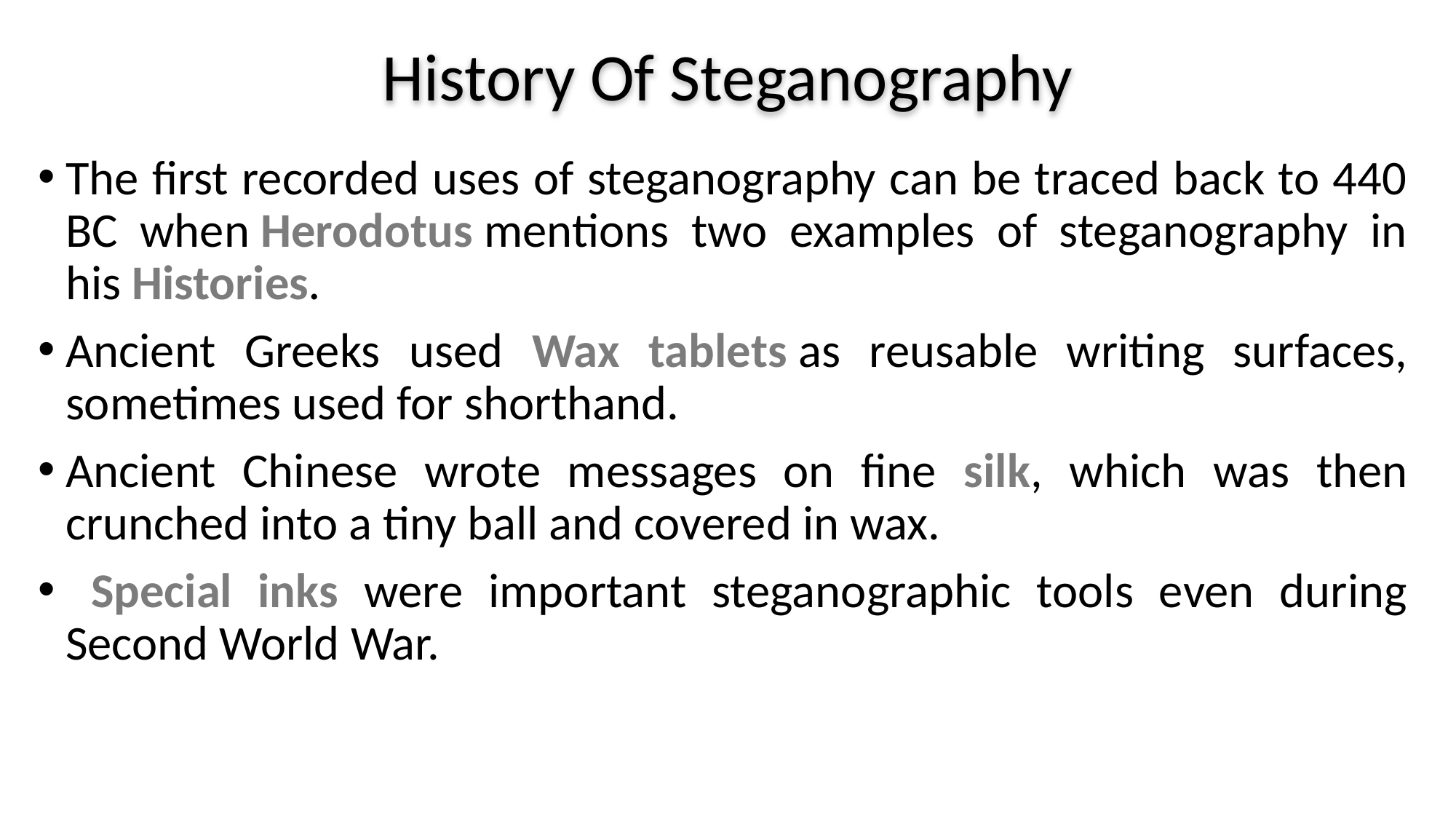

# History Of Steganography
The first recorded uses of steganography can be traced back to 440 BC when Herodotus mentions two examples of steganography in his Histories.
Ancient Greeks used Wax tablets as reusable writing surfaces, sometimes used for shorthand.
Ancient Chinese wrote messages on fine silk, which was then crunched into a tiny ball and covered in wax.
 Special inks were important steganographic tools even during Second World War.